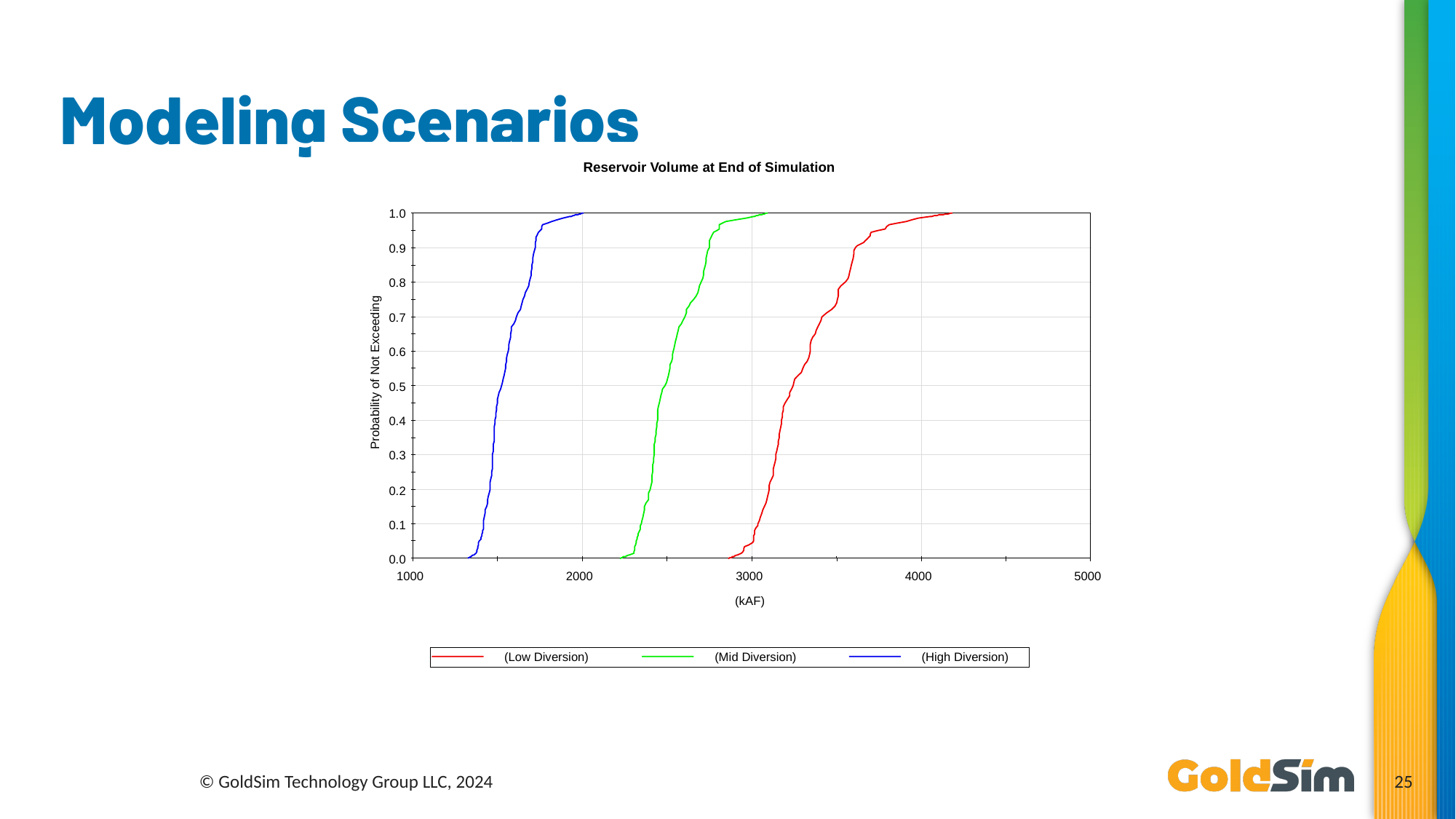

# Modeling Scenarios

Reservoir Volume at End of Simulation
1.0

0.9

0.8

0.7

0.6

Probability of Not Exceeding

0.5

0.4

0.3

0.2

0.1

0.0

1000
2000
3000
4000
5000
 (kAF)

 (Low Diversion)
 (Mid Diversion)
 (High Diversion)

Water Level in Reservoir
6400

6390

6380

Elevation (ft)
6370

6360

6350

6340

2020
2030
2040
2050
2060
2070
2080
2090
Time

Elevation (#1)
Low Diversion
Mid Diversion
High Diversion

© GoldSim Technology Group LLC, 2024
25